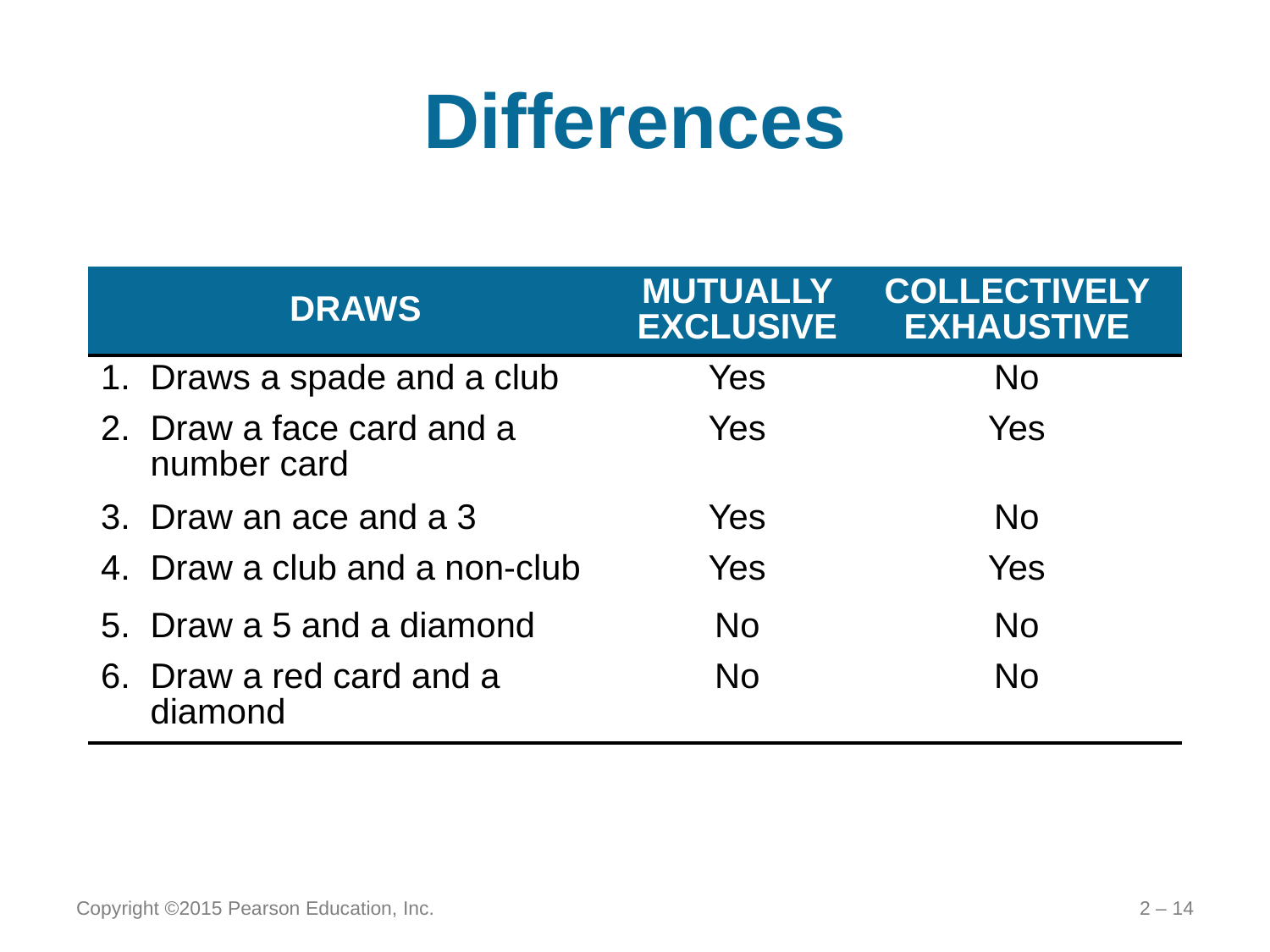

# Differences
| DRAWS | MUTUALLY EXCLUSIVE | COLLECTIVELY EXHAUSTIVE |
| --- | --- | --- |
| 1. Draws a spade and a club | Yes | No |
| 2. Draw a face card and a number card | Yes | Yes |
| 3. Draw an ace and a 3 | Yes | No |
| 4. Draw a club and a non-club | Yes | Yes |
| 5. Draw a 5 and a diamond | No | No |
| 6. Draw a red card and a diamond | No | No |
Copyright ©2015 Pearson Education, Inc.
2 – 14